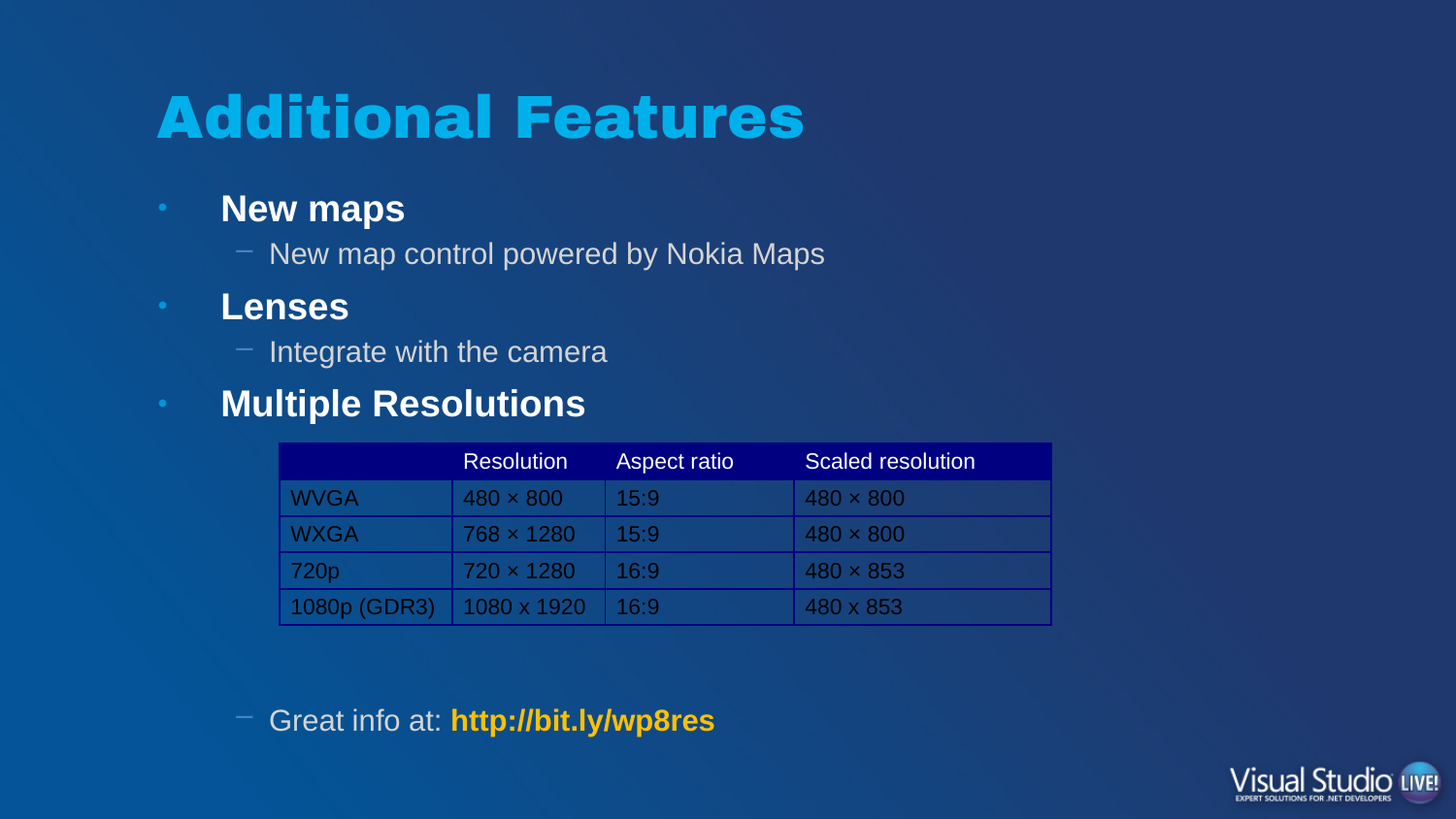

# Additional Features
New maps
New map control powered by Nokia Maps
Lenses
Integrate with the camera
Multiple Resolutions

Great info at: http://bit.ly/wp8res
|  | Resolution | Aspect ratio | Scaled resolution |
| --- | --- | --- | --- |
| WVGA | 480 × 800 | 15:9 | 480 × 800 |
| WXGA | 768 × 1280 | 15:9 | 480 × 800 |
| 720p | 720 × 1280 | 16:9 | 480 × 853 |
| 1080p (GDR3) | 1080 x 1920 | 16:9 | 480 x 853 |